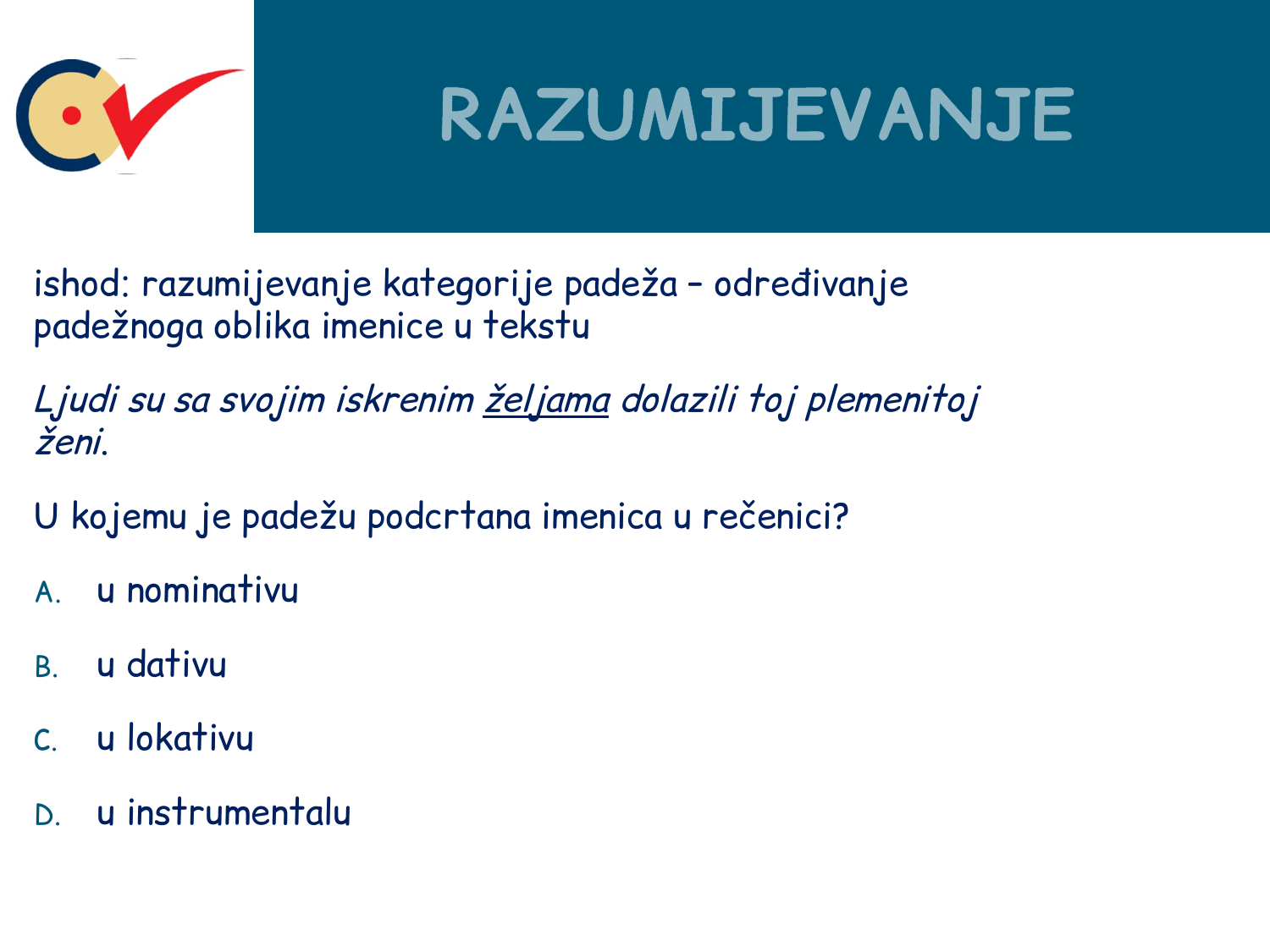

# RAZUMIJEVANJE
ishod: razumijevanje kategorije padeža – određivanje padežnoga oblika imenice u tekstu
Ljudi su sa svojim iskrenim željama dolazili toj plemenitoj ženi.
U kojemu je padežu podcrtana imenica u rečenici?
u nominativu
u dativu
u lokativu
u instrumentalu